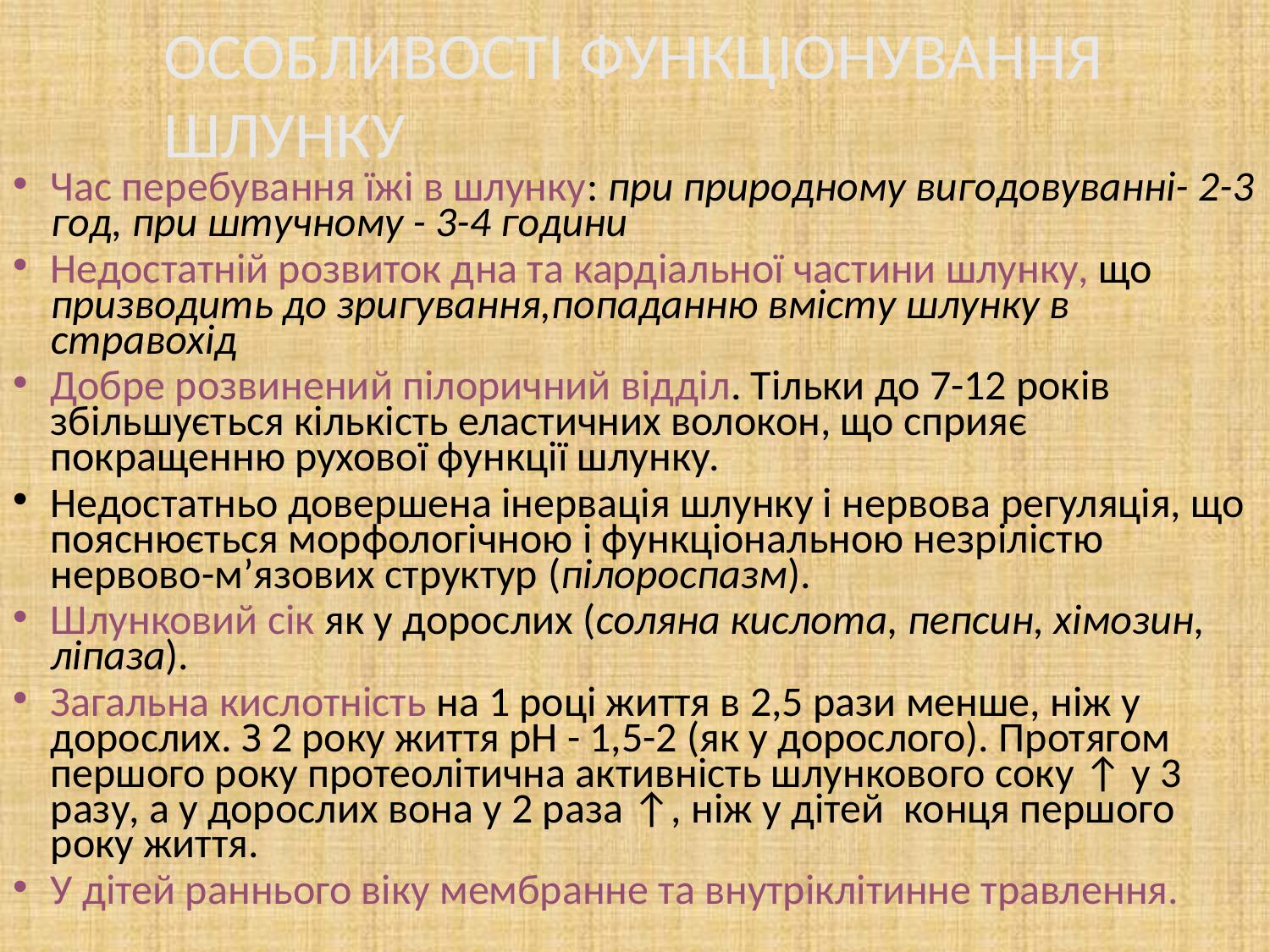

Особливості функціонування шлунку
Час перебування їжі в шлунку: при природному вигодовуванні- 2-3 год, при штучному - 3-4 години
Недостатній розвиток дна та кардіальної частини шлунку, що призводить до зригування,попаданню вмісту шлунку в стравохід
Добре розвинений пілоричний відділ. Тільки до 7-12 років збільшується кількість еластичних волокон, що сприяє покращенню рухової функції шлунку.
Недостатньо довершена інервація шлунку і нервова регуляція, що пояснюється морфологічною і функціональною незрілістю нервово-м’язових структур (пілороспазм).
Шлунковий сік як у дорослих (соляна кислота, пепсин, хімозин, ліпаза).
Загальна кислотність на 1 році життя в 2,5 рази менше, ніж у дорослих. З 2 року життя рН - 1,5-2 (як у дорослого). Протягом першого року протеолітична активність шлункового соку ↑ у 3 разу, а у дорослих вона у 2 раза ↑, ніж у дітей  конця першого року життя.
У дітей раннього віку мембранне та внутріклітинне травлення.